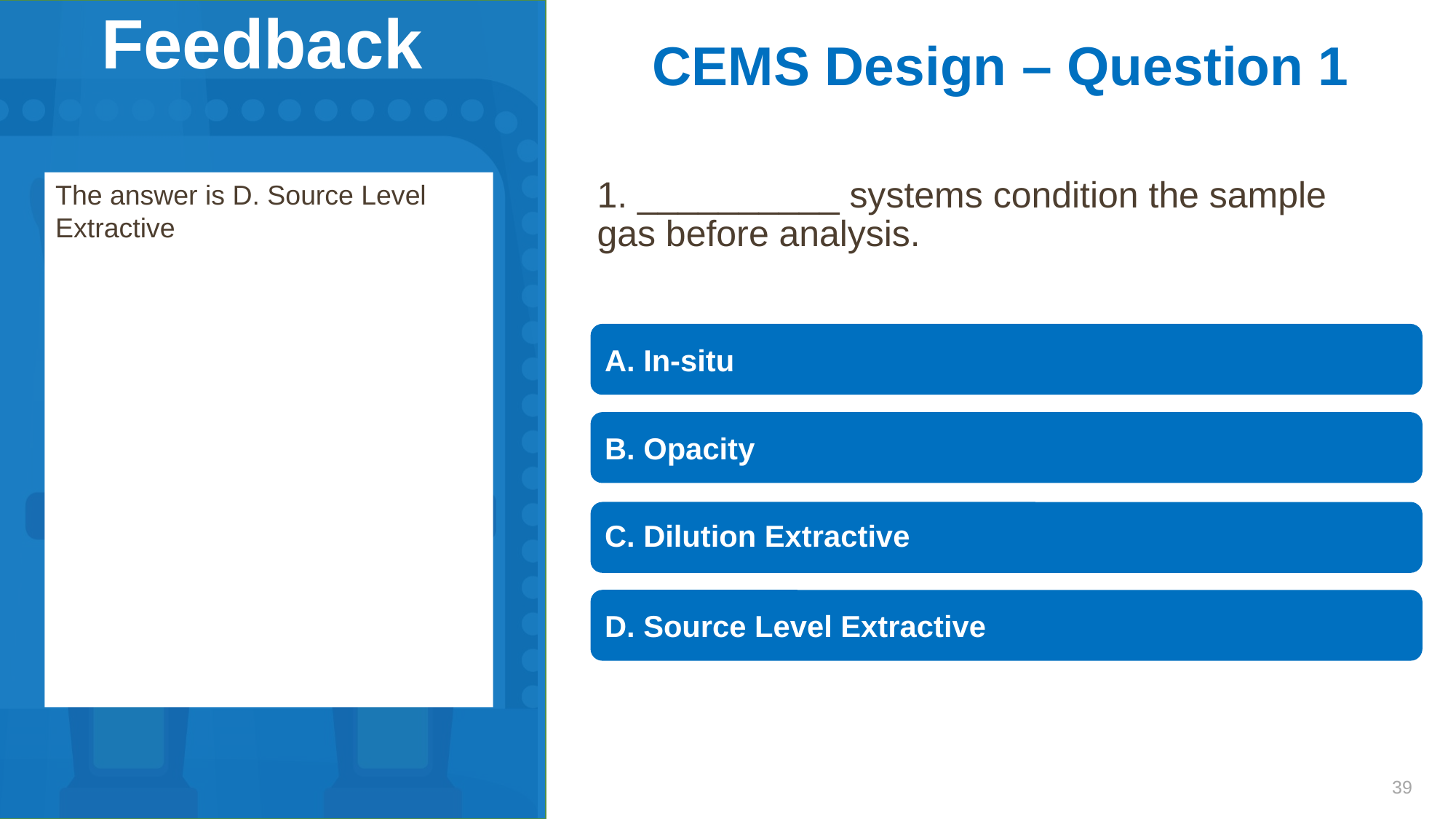

CEMS Design – Question 1
1. __________ systems condition the sample gas before analysis.
The answer is D. Source Level Extractive

A. In-situ
B. Opacity
C. Dilution Extractive
D. Source Level Extractive
39